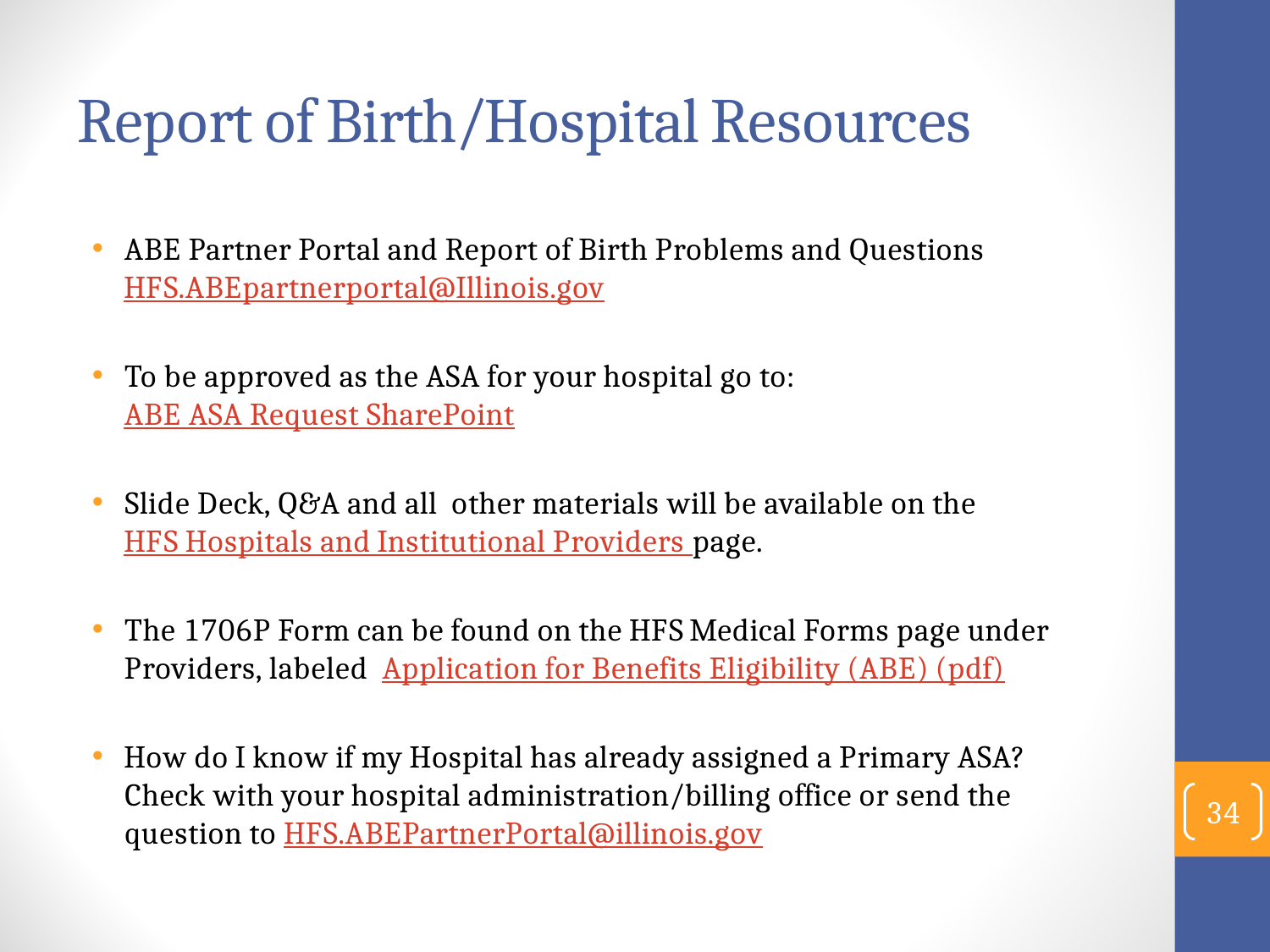

# Report of Birth/Hospital Resources
ABE Partner Portal and Report of Birth Problems and Questions HFS.ABEpartnerportal@Illinois.gov

To be approved as the ASA for your hospital go to: ABE ASA Request SharePoint

Slide Deck, Q&A and all  other materials will be available on the HFS Hospitals and Institutional Providers page.

The 1706P Form can be found on the HFS Medical Forms page under Providers, labeled  Application for Benefits Eligibility (ABE) (pdf)

How do I know if my Hospital has already assigned a Primary ASA? Check with your hospital administration/billing office or send the question to HFS.ABEPartnerPortal@illinois.gov

34